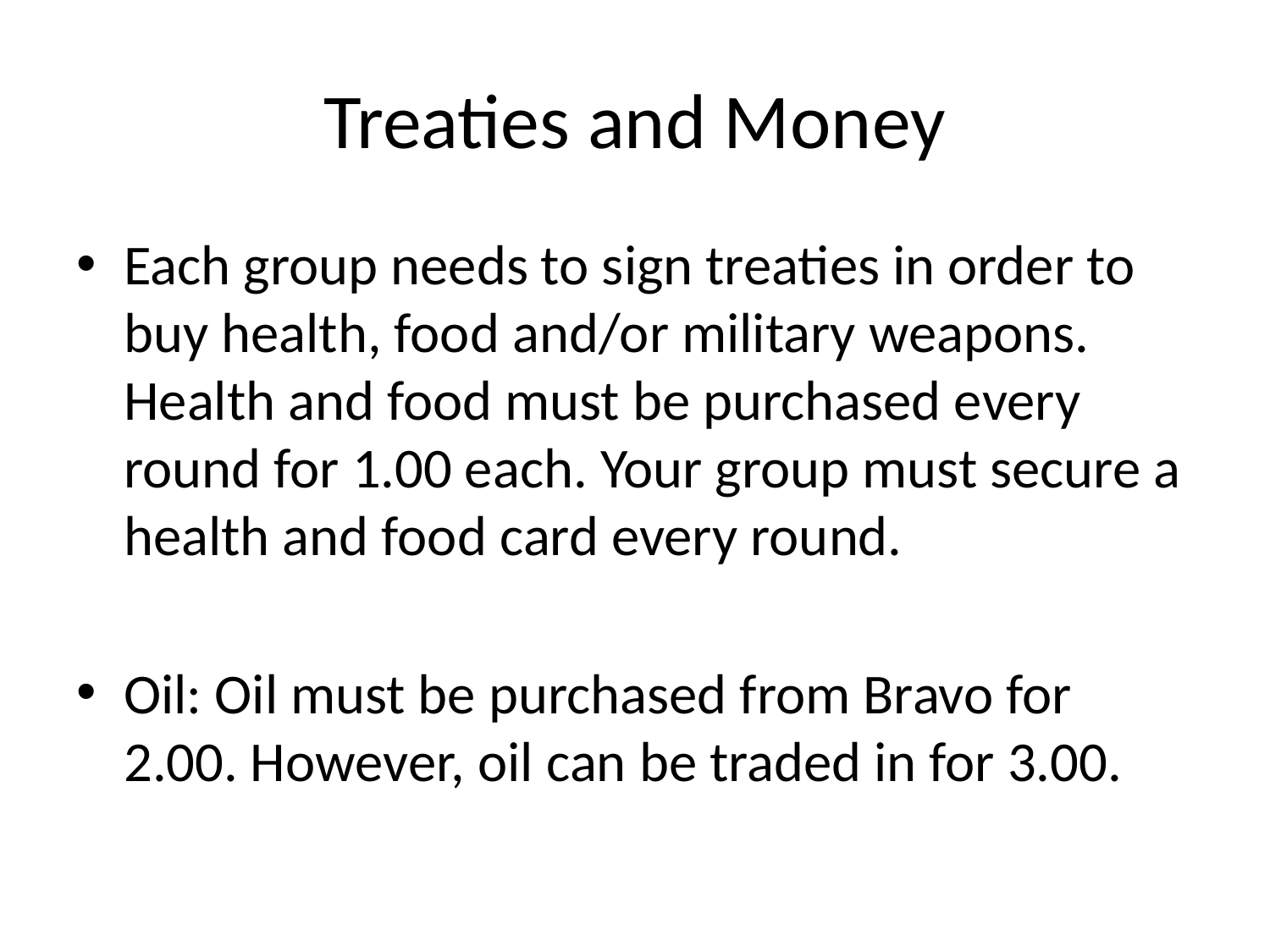

# Treaties and Money
Each group needs to sign treaties in order to buy health, food and/or military weapons. Health and food must be purchased every round for 1.00 each. Your group must secure a health and food card every round.

Oil: Oil must be purchased from Bravo for 2.00. However, oil can be traded in for 3.00.